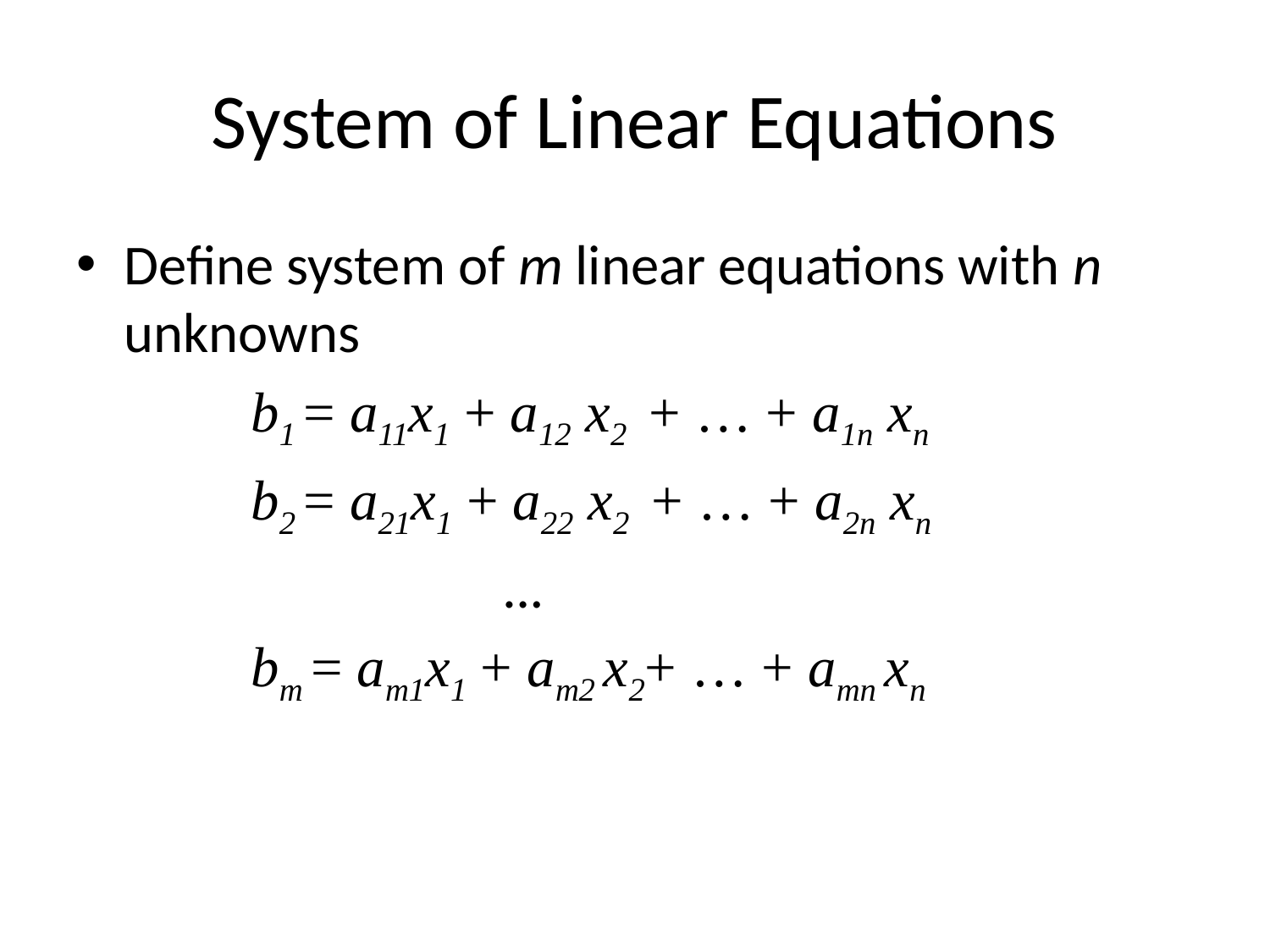

# System of Linear Equations
Define system of m linear equations with n unknowns
    	b1 = a11x1 + a12 x2  + … + a1n xn
		b2 = a21x1 + a22 x2  + … + a2n xn
				…
		bm = am1x1 + am2 x2+ … + amn xn